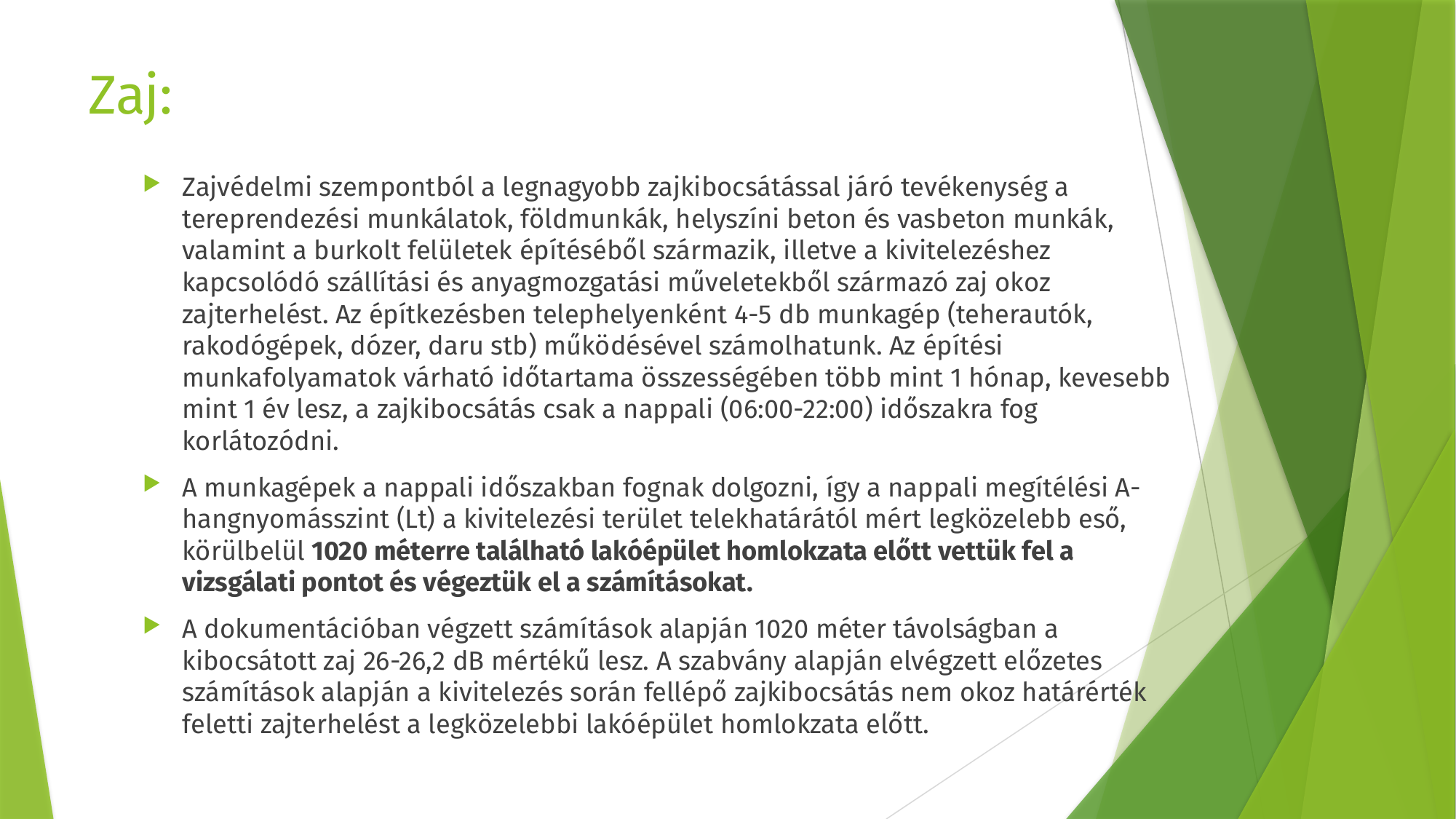

# Zaj:
Zajvédelmi szempontból a legnagyobb zajkibocsátással járó tevékenység a tereprendezési munkálatok, földmunkák, helyszíni beton és vasbeton munkák, valamint a burkolt felületek építéséből származik, illetve a kivitelezéshez kapcsolódó szállítási és anyagmozgatási műveletekből származó zaj okoz zajterhelést. Az építkezésben telephelyenként 4-5 db munkagép (teherautók, rakodógépek, dózer, daru stb) működésével számolhatunk. Az építési munkafolyamatok várható időtartama összességében több mint 1 hónap, kevesebb mint 1 év lesz, a zajkibocsátás csak a nappali (06:00-22:00) időszakra fog korlátozódni.
A munkagépek a nappali időszakban fognak dolgozni, így a nappali megítélési A- hangnyomásszint (Lt) a kivitelezési terület telekhatárától mért legközelebb eső, körülbelül 1020 méterre található lakóépület homlokzata előtt vettük fel a vizsgálati pontot és végeztük el a számításokat.
A dokumentációban végzett számítások alapján 1020 méter távolságban a kibocsátott zaj 26-26,2 dB mértékű lesz. A szabvány alapján elvégzett előzetes számítások alapján a kivitelezés során fellépő zajkibocsátás nem okoz határérték feletti zajterhelést a legközelebbi lakóépület homlokzata előtt.